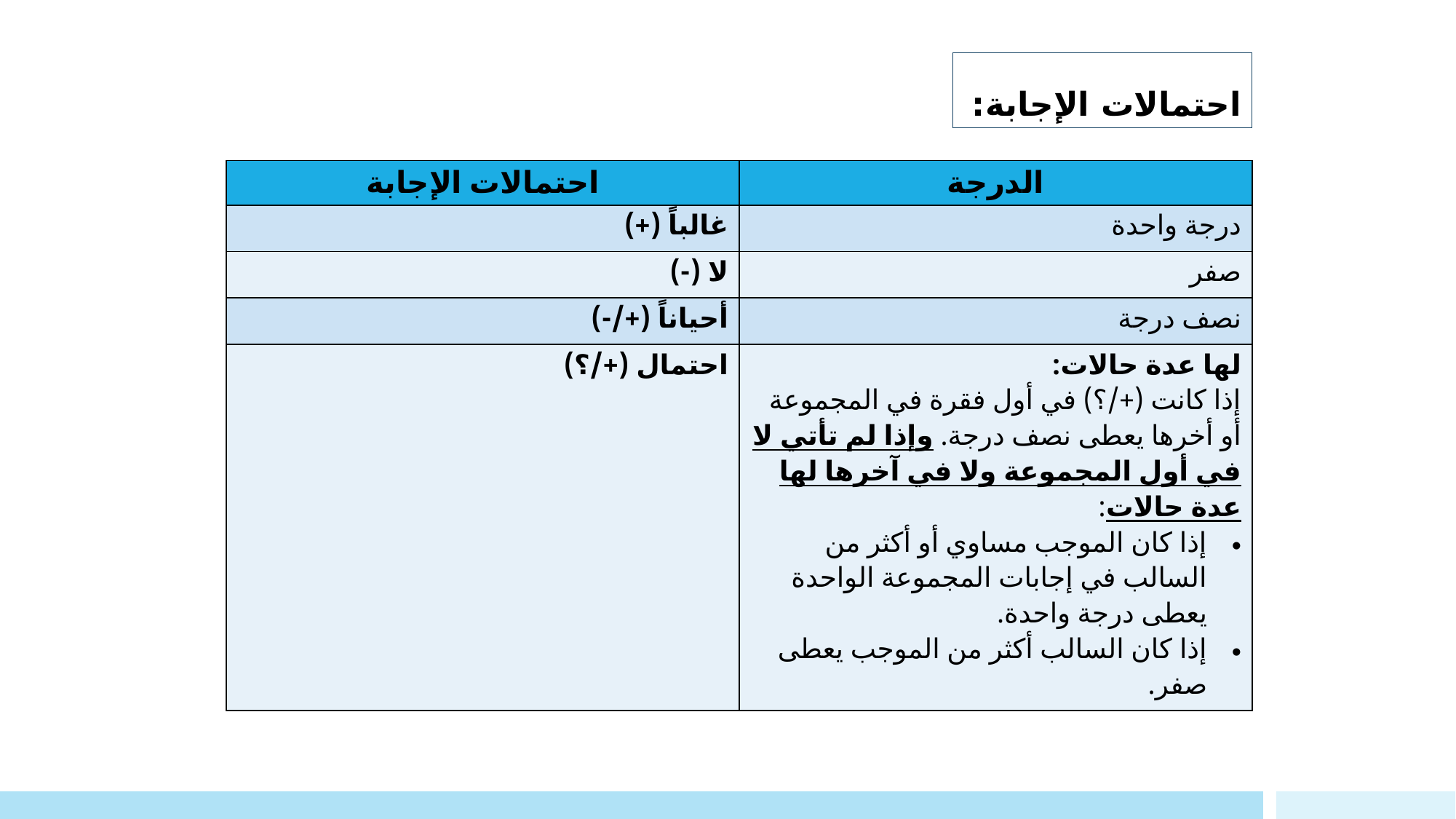

# احتمالات الإجابة:
| احتمالات الإجابة | الدرجة |
| --- | --- |
| غالباً (+) | درجة واحدة |
| لا (-) | صفر |
| أحياناً (+/-) | نصف درجة |
| احتمال (+/؟) | لها عدة حالات: إذا كانت (+/؟) في أول فقرة في المجموعة أو أخرها يعطى نصف درجة. وإذا لم تأتي لا في أول المجموعة ولا في آخرها لها عدة حالات: إذا كان الموجب مساوي أو أكثر من السالب في إجابات المجموعة الواحدة يعطى درجة واحدة. إذا كان السالب أكثر من الموجب يعطى صفر. |